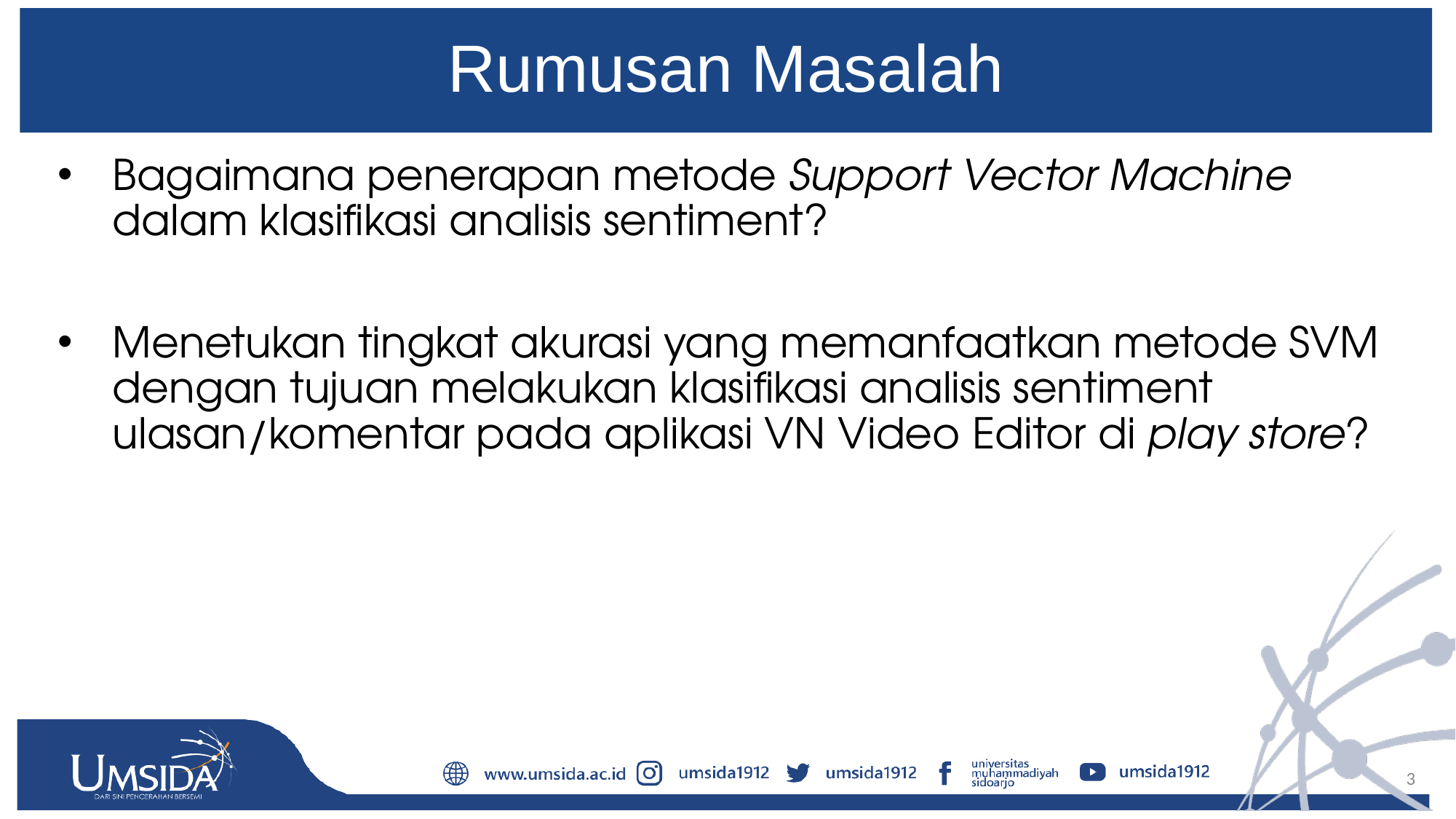

# Rumusan Masalah
Bagaimana penerapan metode Support Vector Machine dalam klasifikasi analisis sentiment?

Menetukan tingkat akurasi yang memanfaatkan metode SVM dengan tujuan melakukan klasifikasi analisis sentiment ulasan/komentar pada aplikasi VN Video Editor di play store?